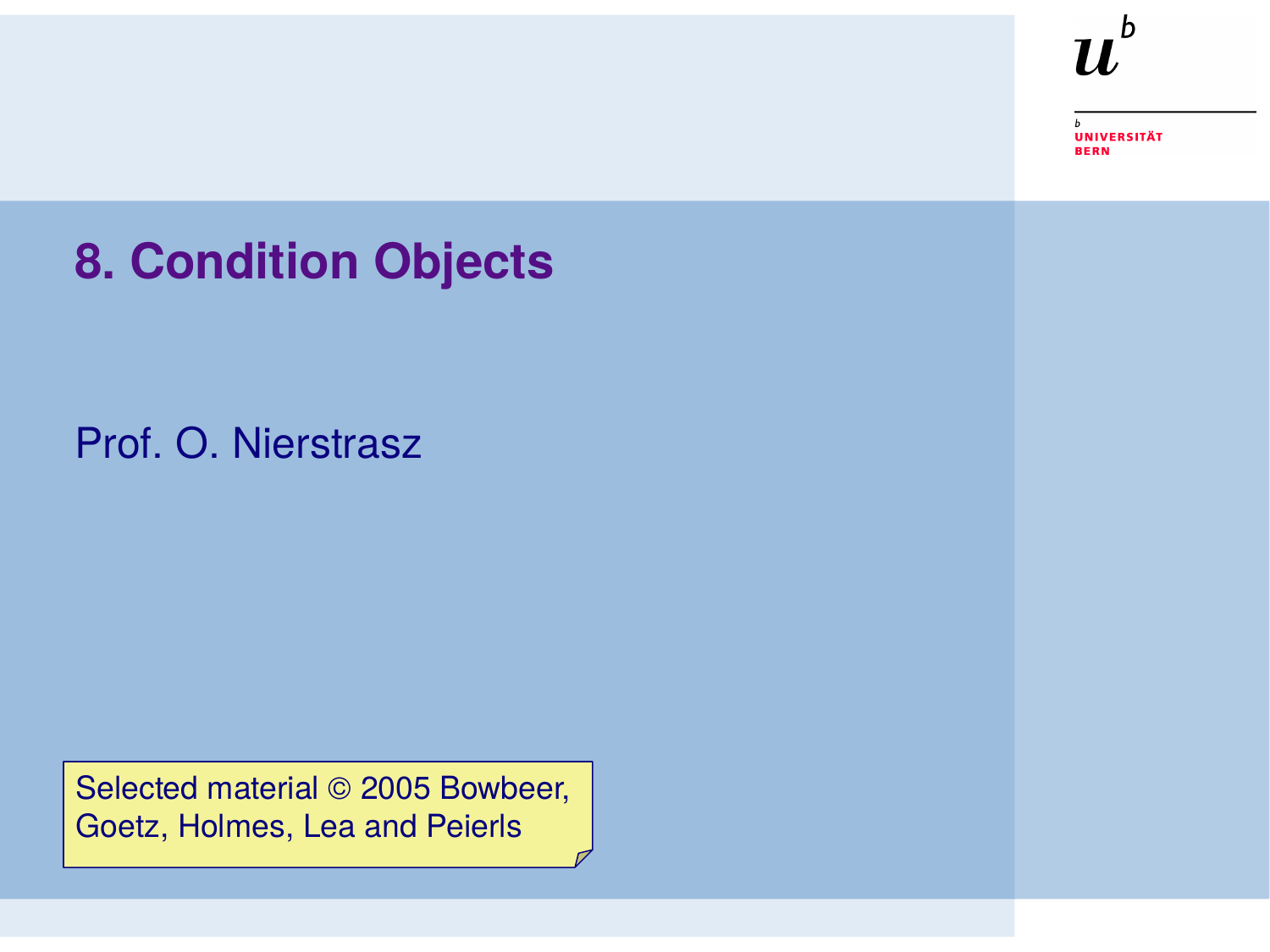

# 8. Condition Objects
Prof. O. Nierstrasz
Selected material © 2005 Bowbeer, Goetz, Holmes, Lea and Peierls